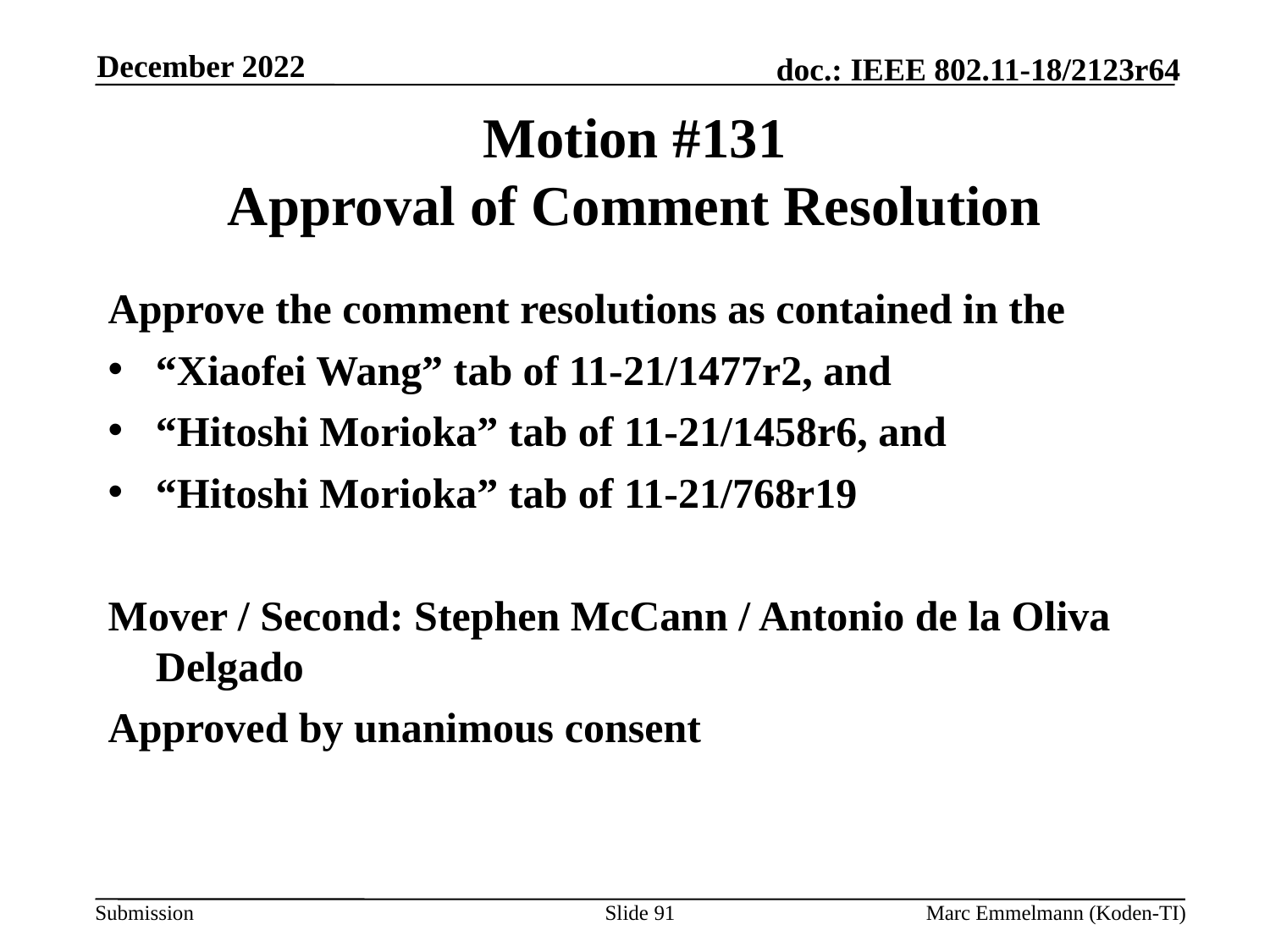

December 2022
# Motion #131 Approval of Comment Resolution
Approve the comment resolutions as contained in the
“Xiaofei Wang” tab of 11-21/1477r2, and
“Hitoshi Morioka” tab of 11-21/1458r6, and
“Hitoshi Morioka” tab of 11-21/768r19

Mover / Second: Stephen McCann / Antonio de la Oliva Delgado
Approved by unanimous consent

Slide 91
Marc Emmelmann (Koden-TI)